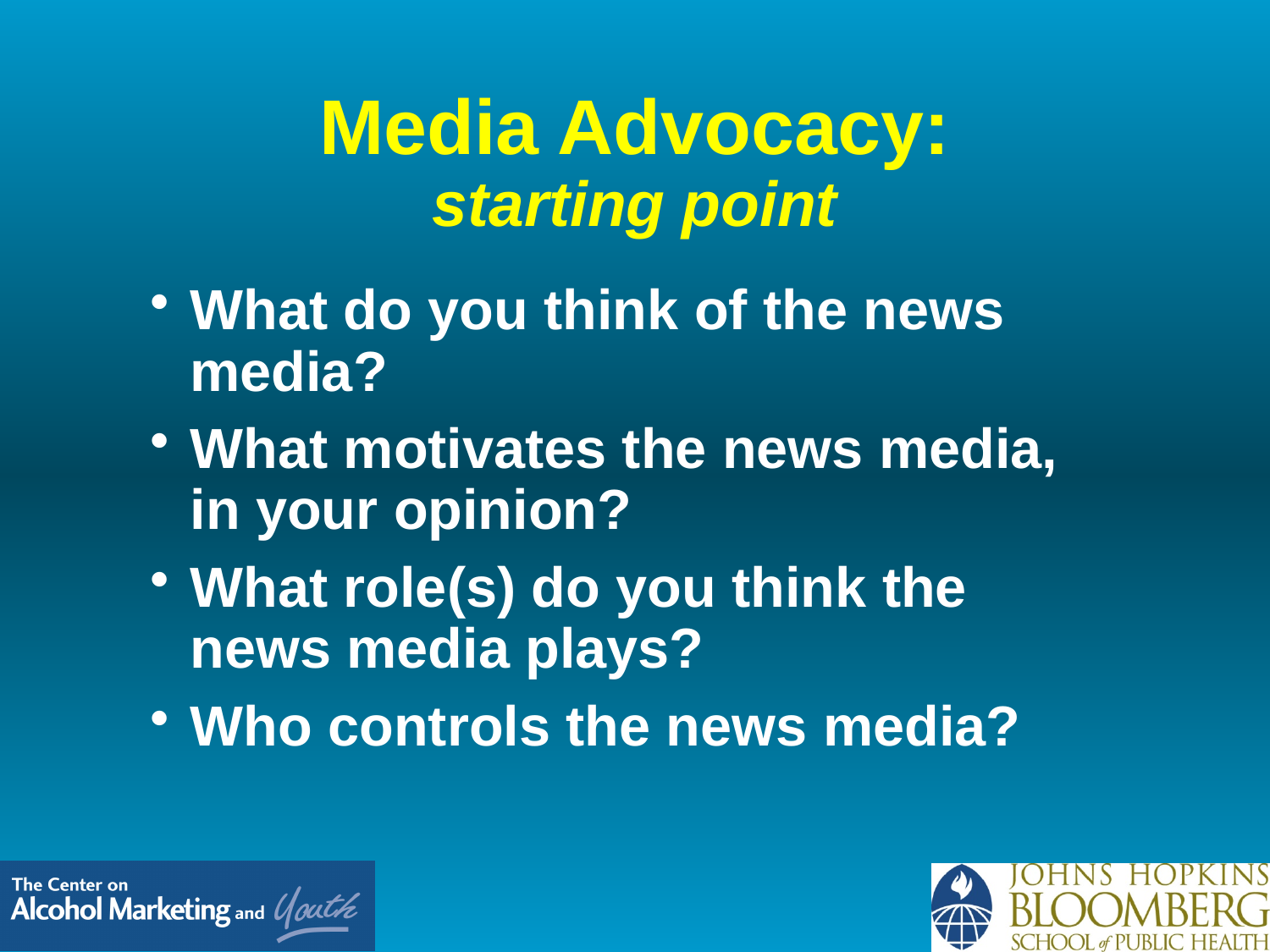

# Media Advocacy: starting point
What do you think of the news media?
What motivates the news media, in your opinion?
What role(s) do you think the news media plays?
Who controls the news media?